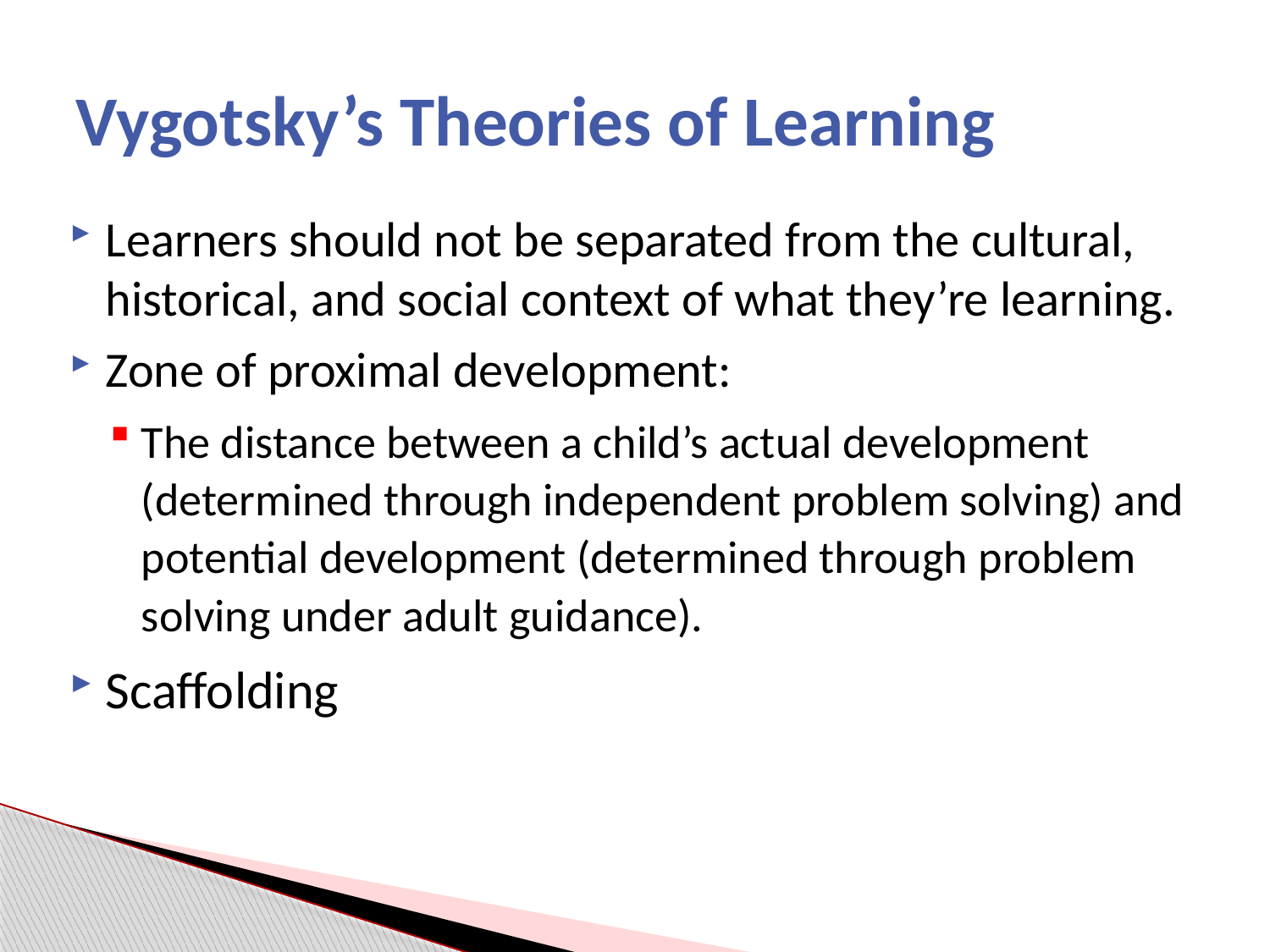

# Vygotsky’s Theories of Learning
Learners should not be separated from the cultural, historical, and social context of what they’re learning.
Zone of proximal development:
The distance between a child’s actual development (determined through independent problem solving) and potential development (determined through problem solving under adult guidance).
Scaffolding